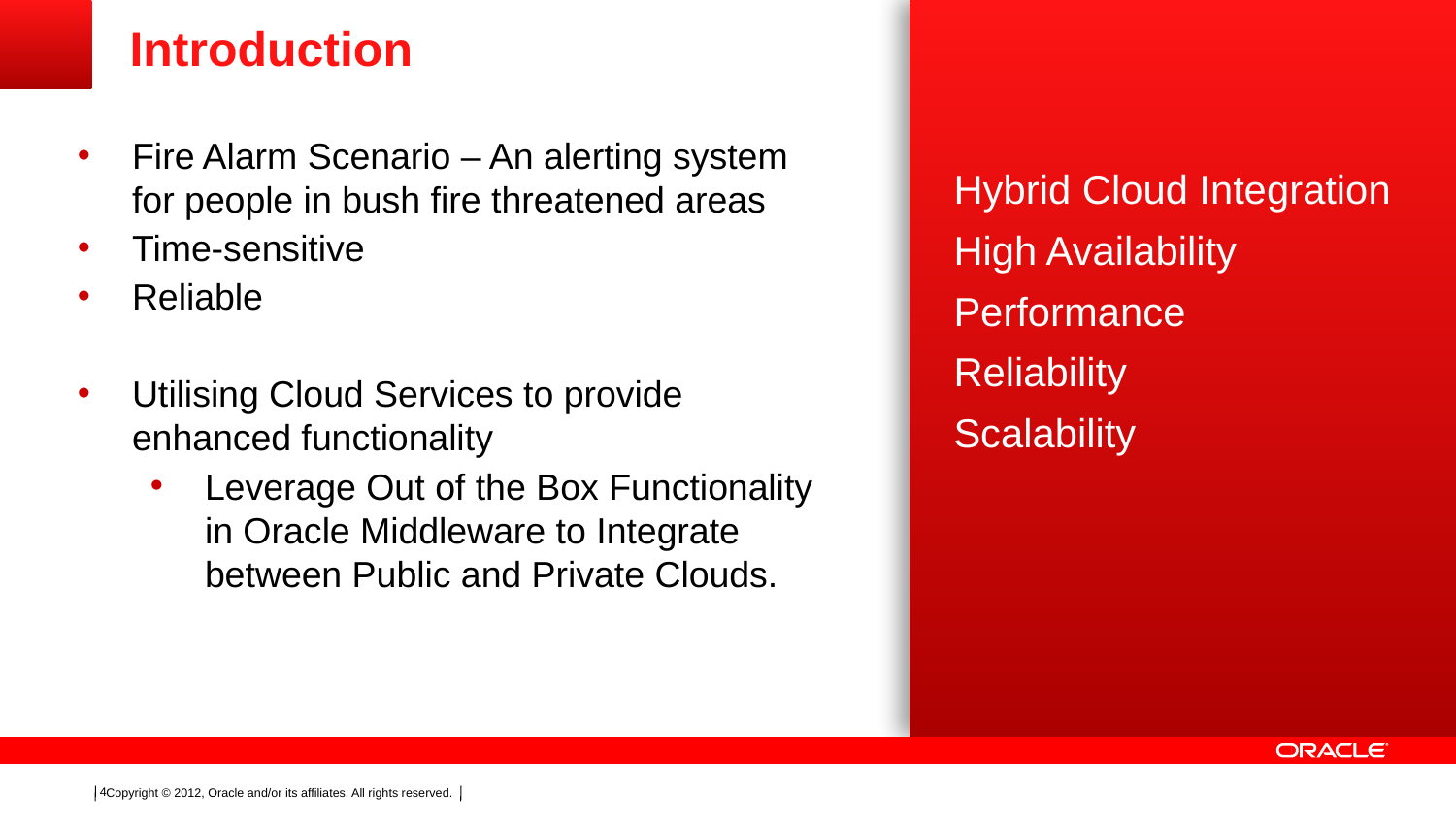

Introduction
Fire Alarm Scenario – An alerting system for people in bush fire threatened areas
Time-sensitive
Reliable

Utilising Cloud Services to provide enhanced functionality
Leverage Out of the Box Functionality in Oracle Middleware to Integrate between Public and Private Clouds.

Hybrid Cloud Integration
High Availability
Performance
Reliability
Scalability